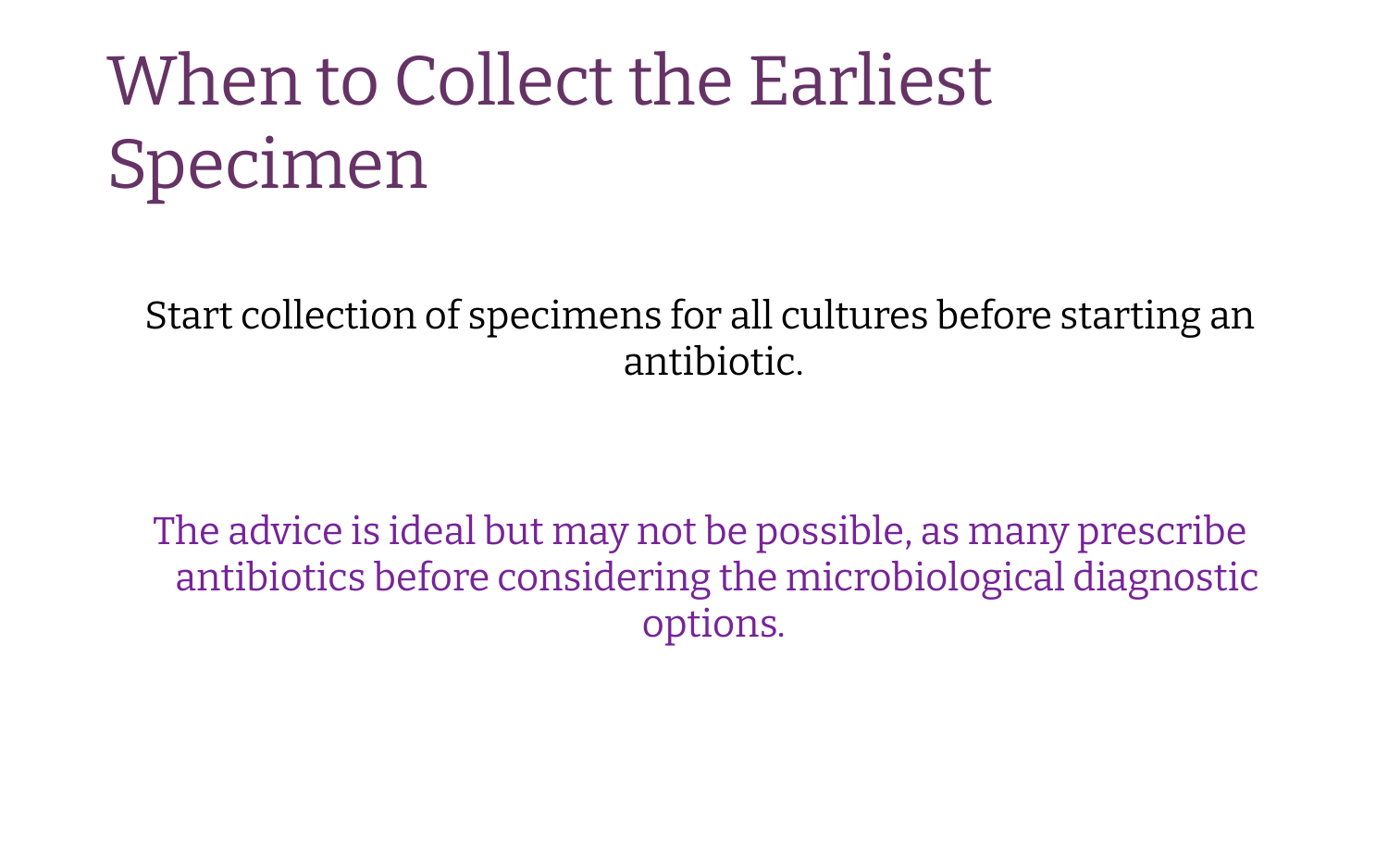

# When to Collect the Earliest Specimen
Start collection of specimens for all cultures before starting an antibiotic.

The advice is ideal but may not be possible, as many prescribe antibiotics before considering the microbiological diagnostic options.